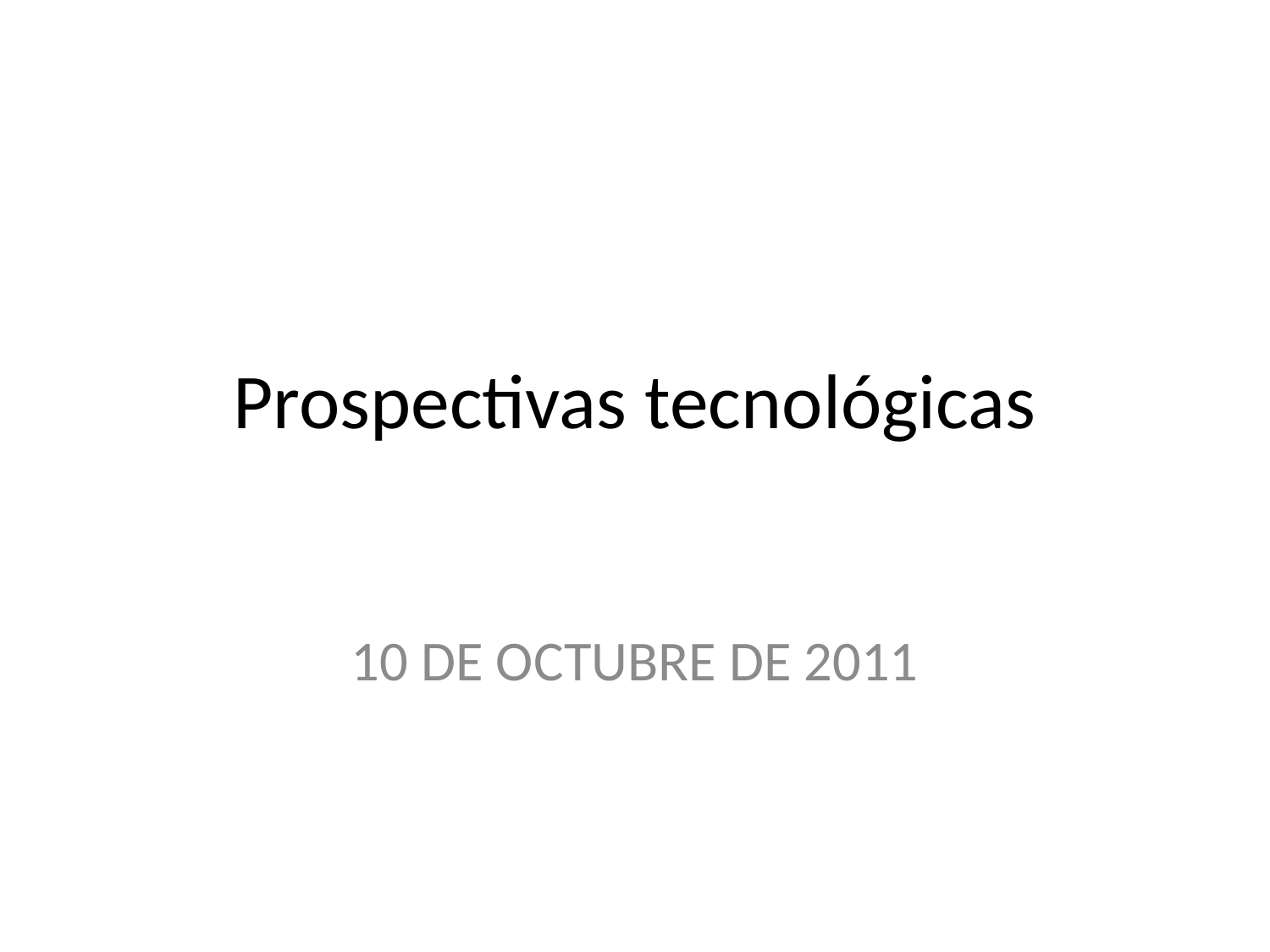

# Prospectivas tecnológicas

10 DE OCTUBRE DE 2011